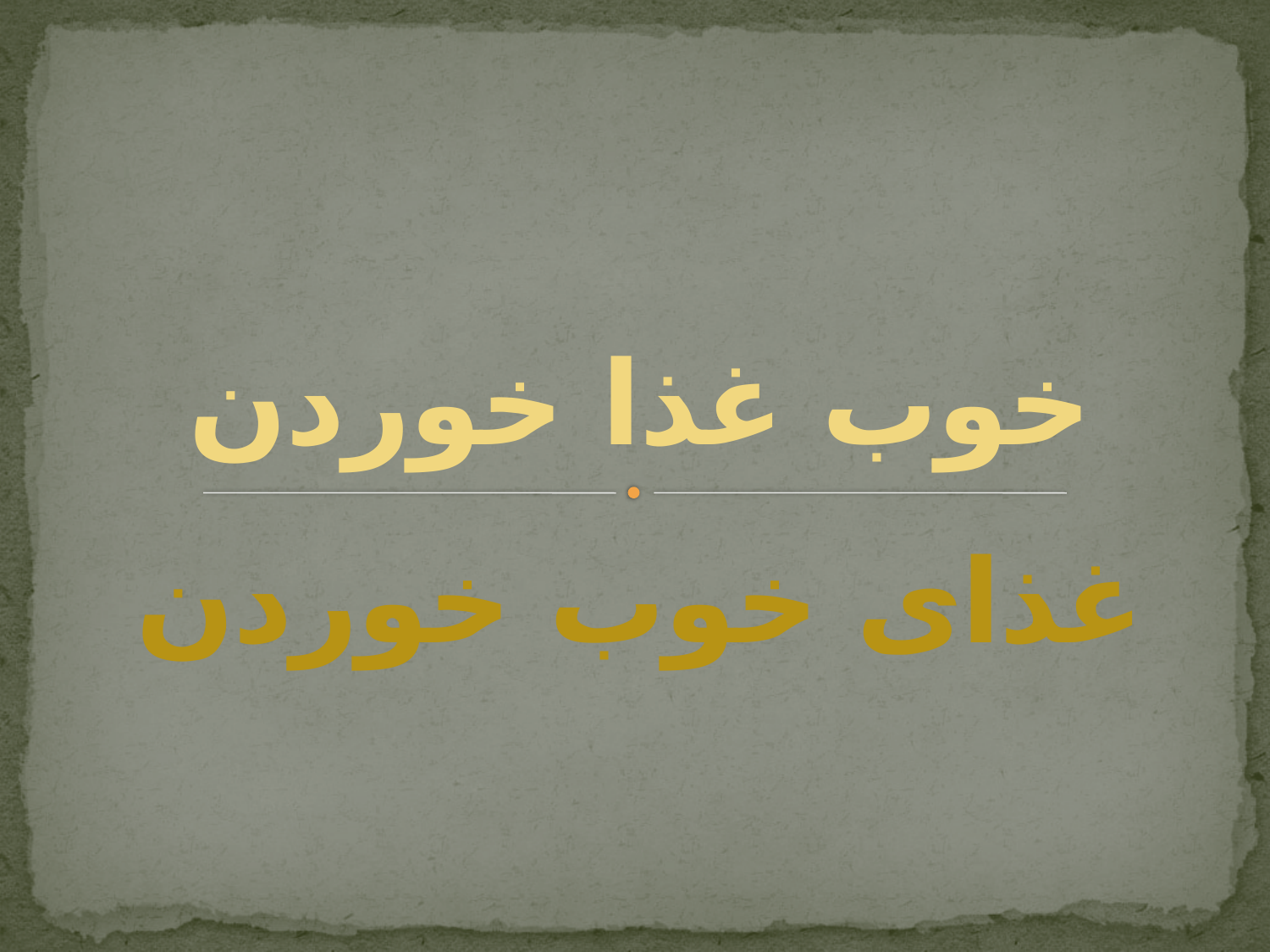

# خوب غذا خوردن
غذای خوب خوردن